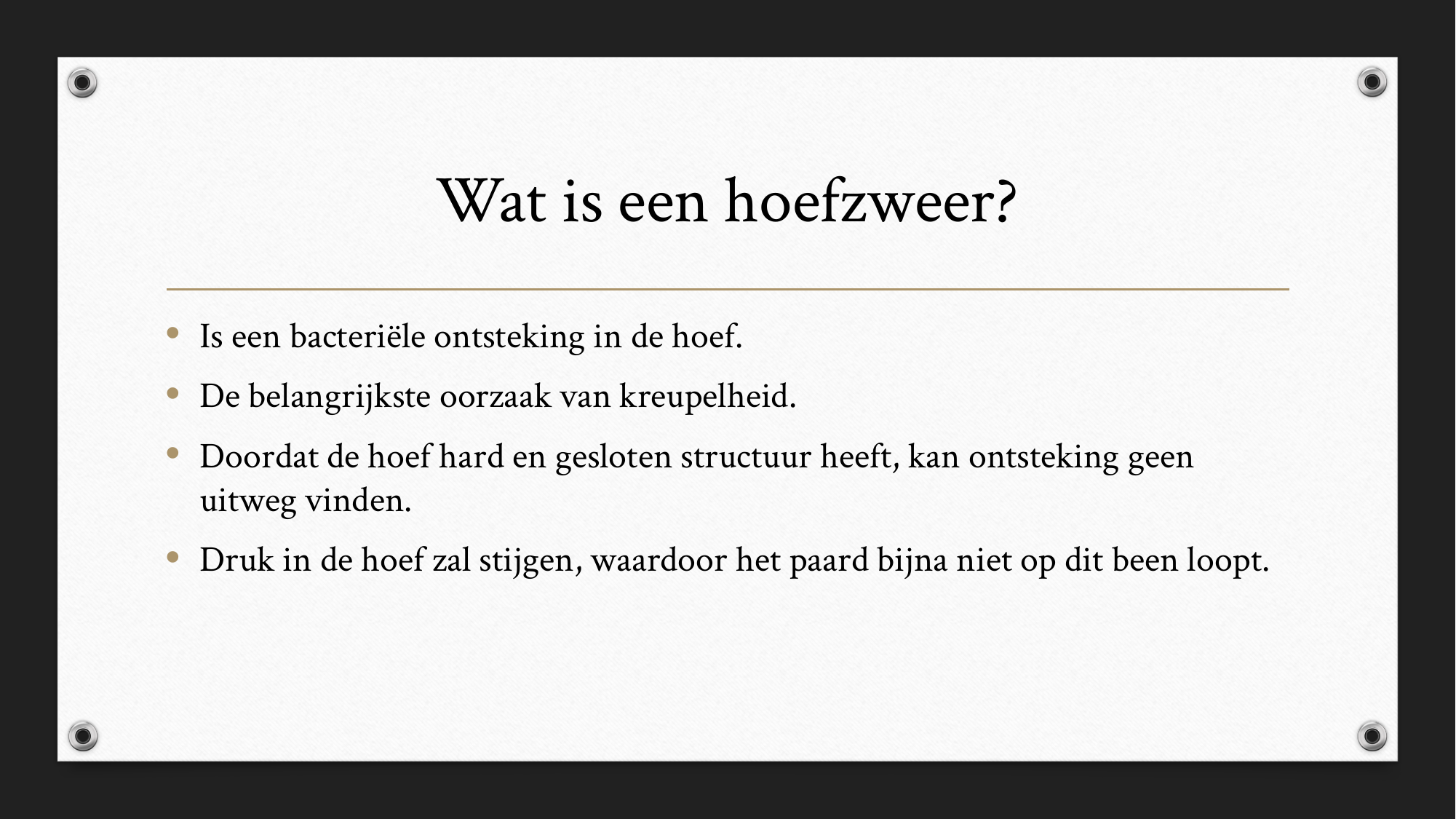

# Wat is een hoefzweer?
Is een bacteriële ontsteking in de hoef.
De belangrijkste oorzaak van kreupelheid.
Doordat de hoef hard en gesloten structuur heeft, kan ontsteking geen uitweg vinden.
Druk in de hoef zal stijgen, waardoor het paard bijna niet op dit been loopt.